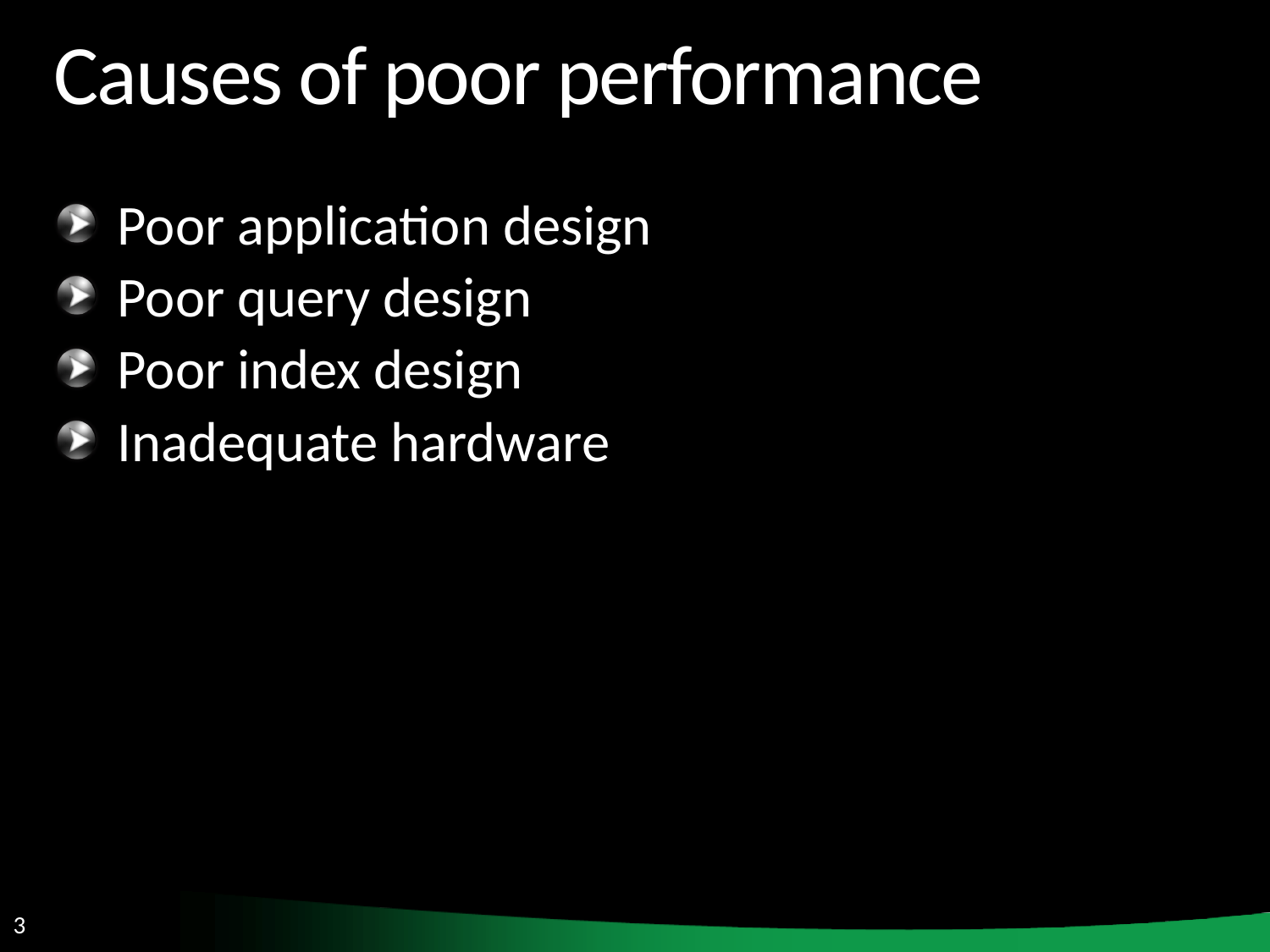

# Causes of poor performance
Poor application design
Poor query design
Poor index design
Inadequate hardware